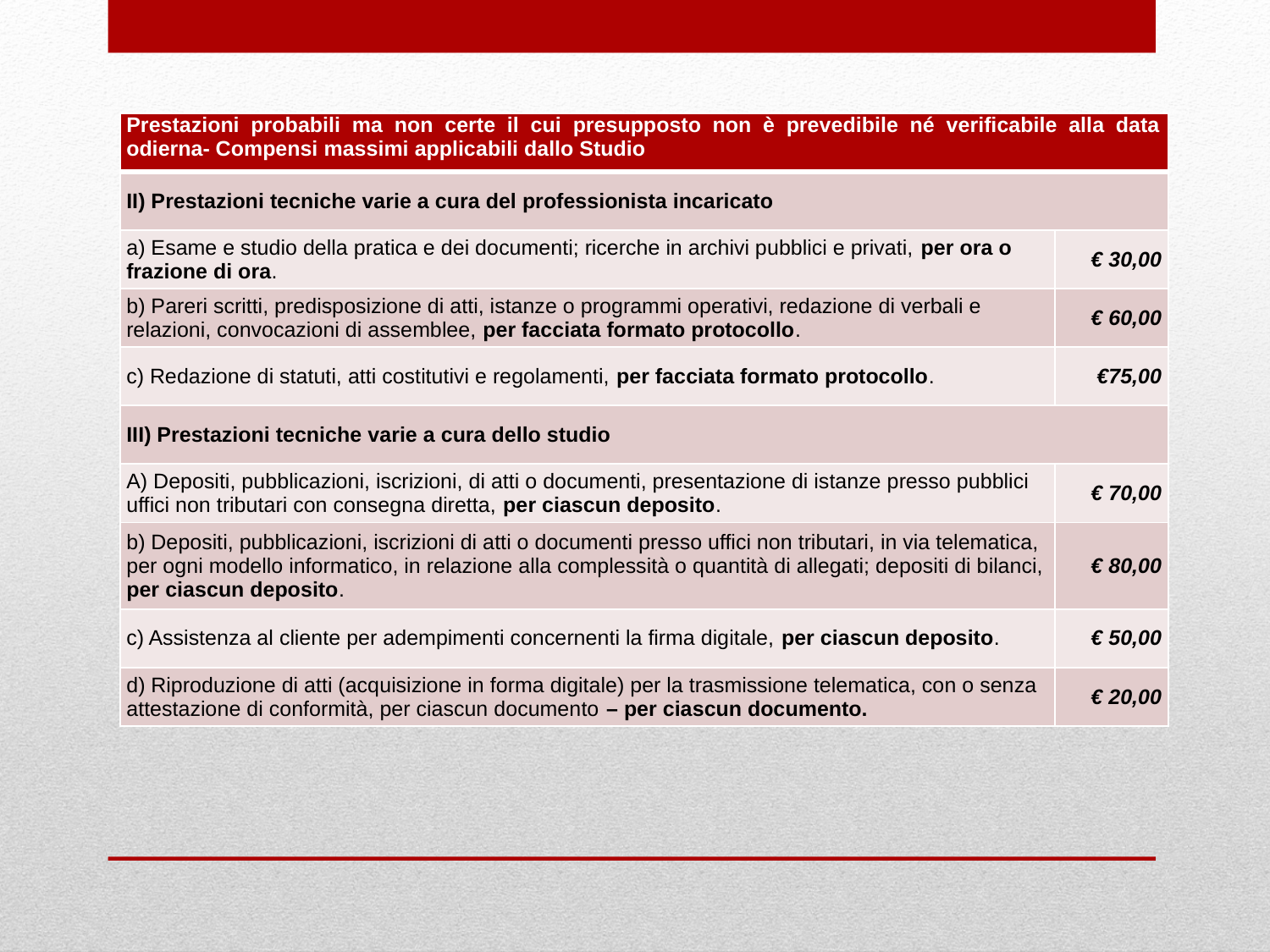

| Prestazioni probabili ma non certe il cui presupposto non è prevedibile né verificabile alla data odierna- Compensi massimi applicabili dallo Studio |  |
| --- | --- |
| II) Prestazioni tecniche varie a cura del professionista incaricato |  |
| a) Esame e studio della pratica e dei documenti; ricerche in archivi pubblici e privati, per ora o frazione di ora. | € 30,00 |
| b) Pareri scritti, predisposizione di atti, istanze o programmi operativi, redazione di verbali e relazioni, convocazioni di assemblee, per facciata formato protocollo. | € 60,00 |
| c) Redazione di statuti, atti costitutivi e regolamenti, per facciata formato protocollo. | €75,00 |
| III) Prestazioni tecniche varie a cura dello studio |  |
| A) Depositi, pubblicazioni, iscrizioni, di atti o documenti, presentazione di istanze presso pubblici uffici non tributari con consegna diretta, per ciascun deposito. | € 70,00 |
| b) Depositi, pubblicazioni, iscrizioni di atti o documenti presso uffici non tributari, in via telematica, per ogni modello informatico, in relazione alla complessità o quantità di allegati; depositi di bilanci, per ciascun deposito. | € 80,00 |
| c) Assistenza al cliente per adempimenti concernenti la firma digitale, per ciascun deposito. | € 50,00 |
| d) Riproduzione di atti (acquisizione in forma digitale) per la trasmissione telematica, con o senza attestazione di conformità, per ciascun documento – per ciascun documento. | € 20,00 |
#